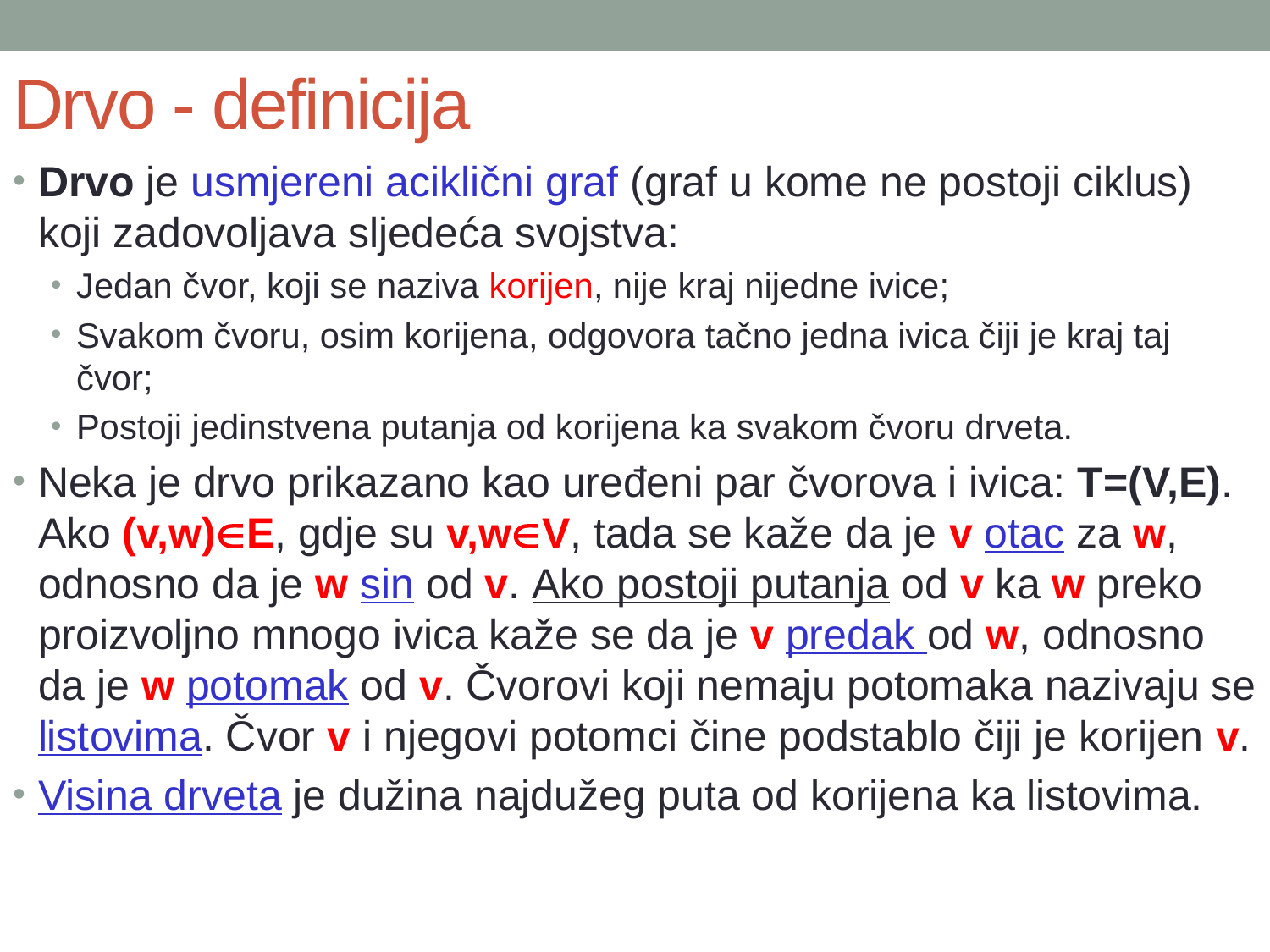

# Drvo - definicija
Drvo je usmjereni aciklični graf (graf u kome ne postoji ciklus) koji zadovoljava sljedeća svojstva:
Jedan čvor, koji se naziva korijen, nije kraj nijedne ivice;
Svakom čvoru, osim korijena, odgovora tačno jedna ivica čiji je kraj taj čvor;
Postoji jedinstvena putanja od korijena ka svakom čvoru drveta.
Neka je drvo prikazano kao uređeni par čvorova i ivica: T=(V,E). Ako (v,w)∈E, gdje su v,w∈V, tada se kaže da je v otac za w, odnosno da je w sin od v. Ako postoji putanja od v ka w preko proizvoljno mnogo ivica kaže se da je v predak od w, odnosno da je w potomak od v. Čvorovi koji nemaju potomaka nazivaju se listovima. Čvor v i njegovi potomci čine podstablo čiji je korijen v.
Visina drveta je dužina najdužeg puta od korijena ka listovima.